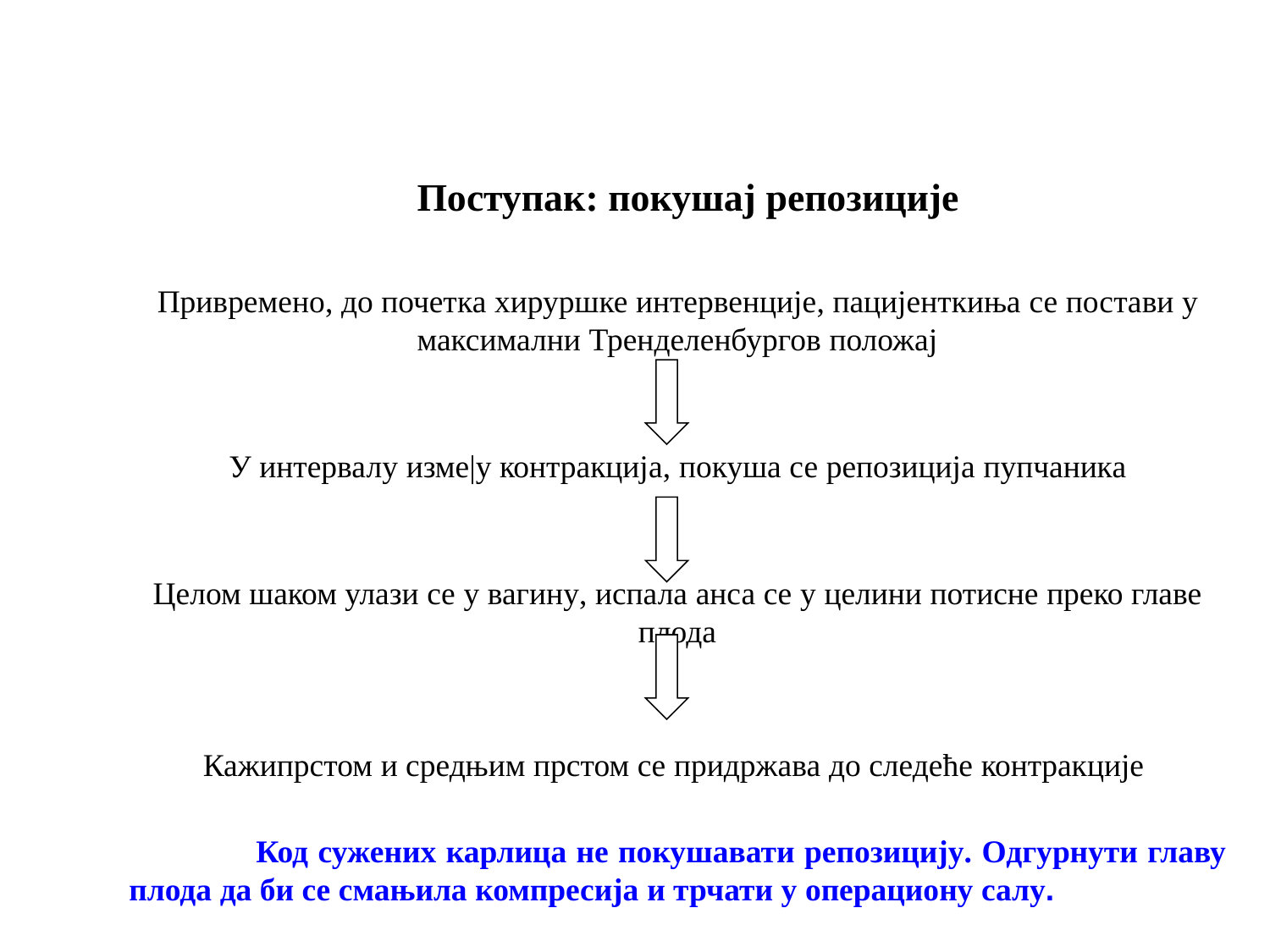

# Поступак: покушај репозиције
Привремено, до почетка хируршке интервенције, пацијенткиња се постави у максимални Тренделенбургов положај

У интервалу изме|у контракција, покуша се репозиција пупчаника

 
Целом шаком улази се у вагину, испала анса се у целини потисне преко главе плода

Кажипрстом и средњим прстом се придржава до следеће контракције

	Код сужених карлица не покушавати репозицију. Одгурнути главу плода да би се смањила компресија и трчати у операциону салу.